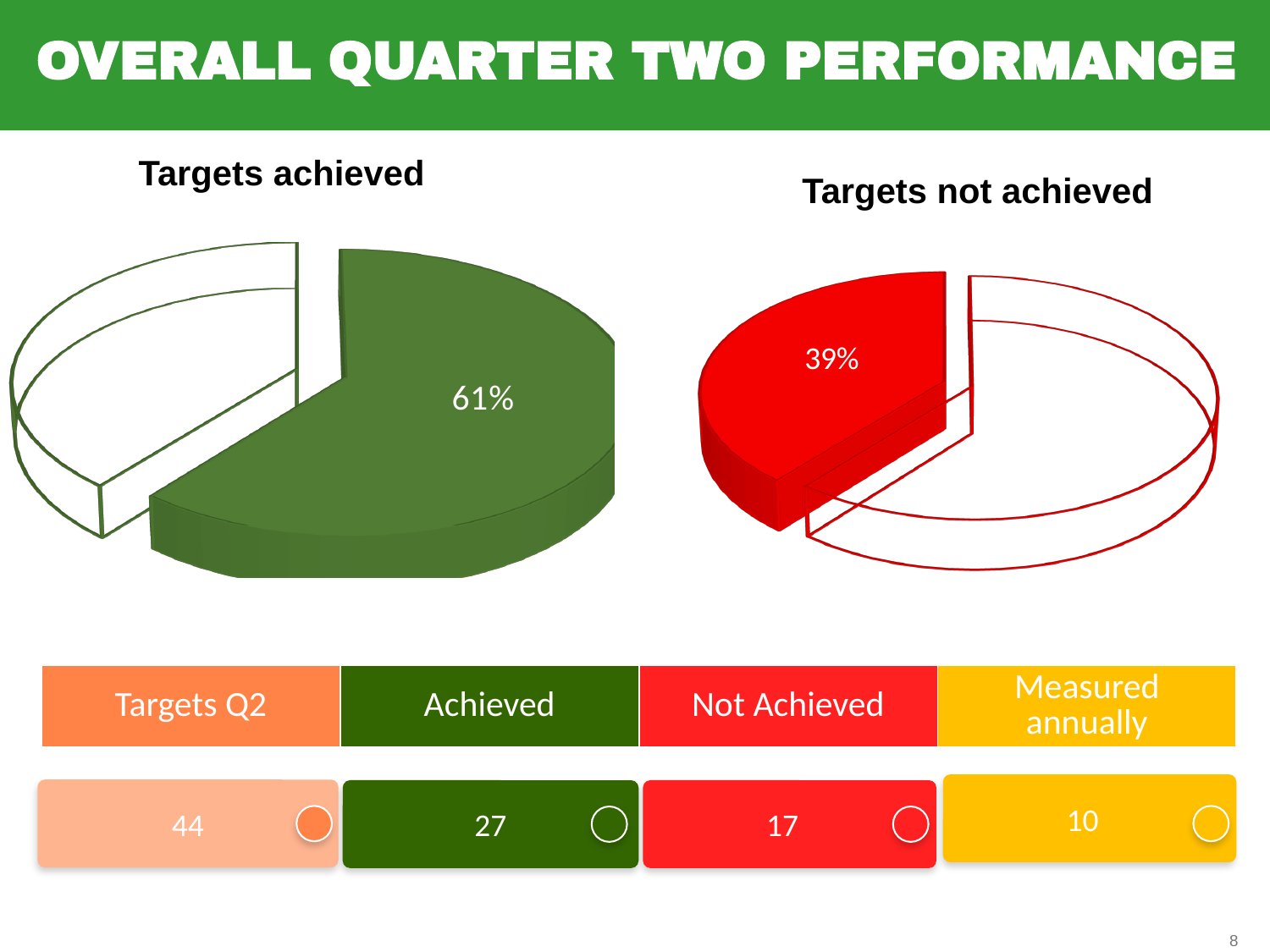

# OVERALL QUARTER TWO PERFORMANCE

Targets achieved
Targets not achieved

[unsupported chart]

[unsupported chart]

| Targets Q2 | Achieved | Not Achieved | Measured annually |
| --- | --- | --- | --- |
10
44
27
17